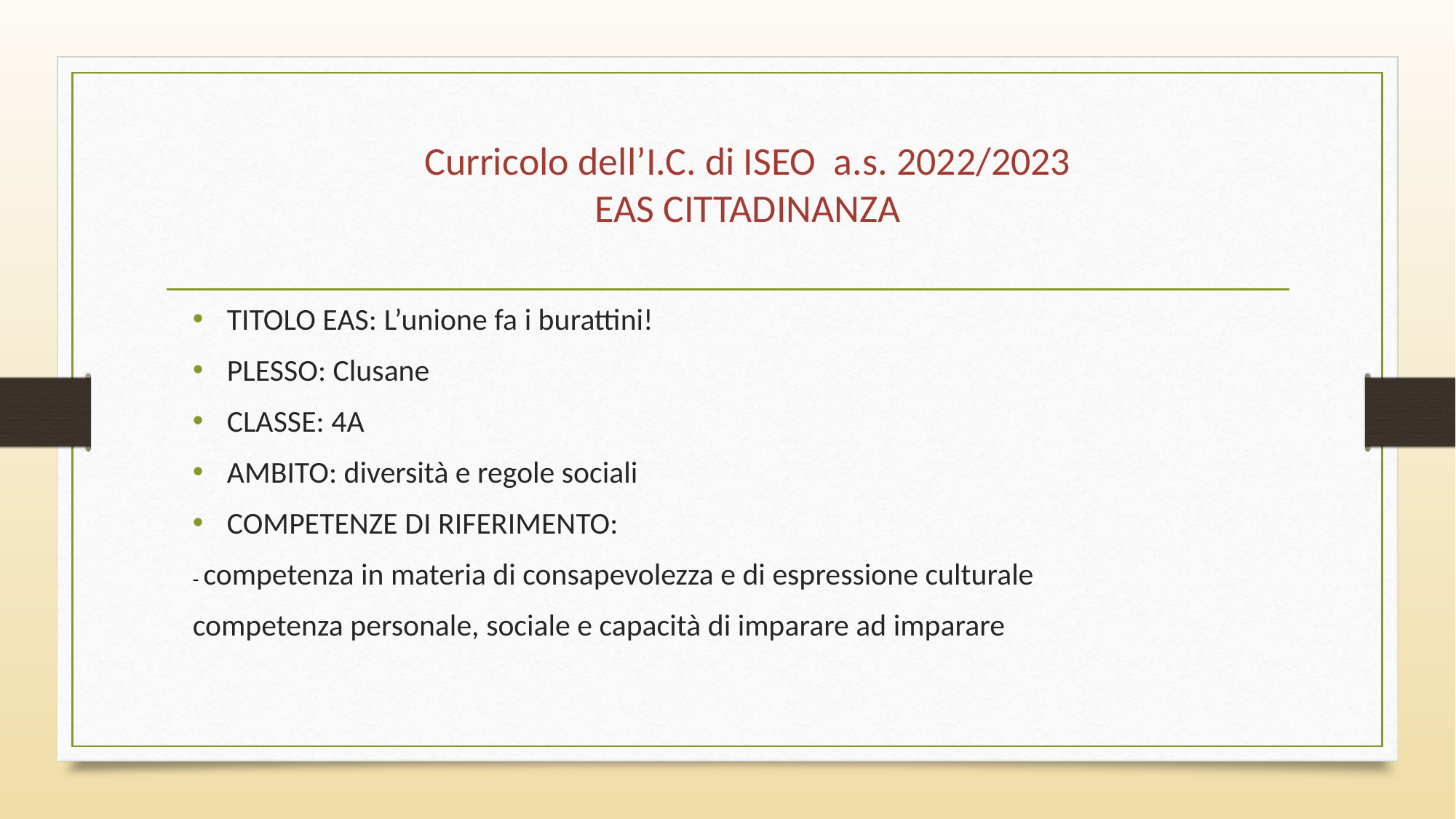

# Curricolo dell’I.C. di ISEO  a.s. 2022/2023 EAS CITTADINANZA
TITOLO EAS: L’unione fa i burattini!
PLESSO: Clusane
CLASSE: 4A
AMBITO: diversità e regole sociali
COMPETENZE DI RIFERIMENTO:
- competenza in materia di consapevolezza e di espressione culturale
competenza personale, sociale e capacità di imparare ad imparare